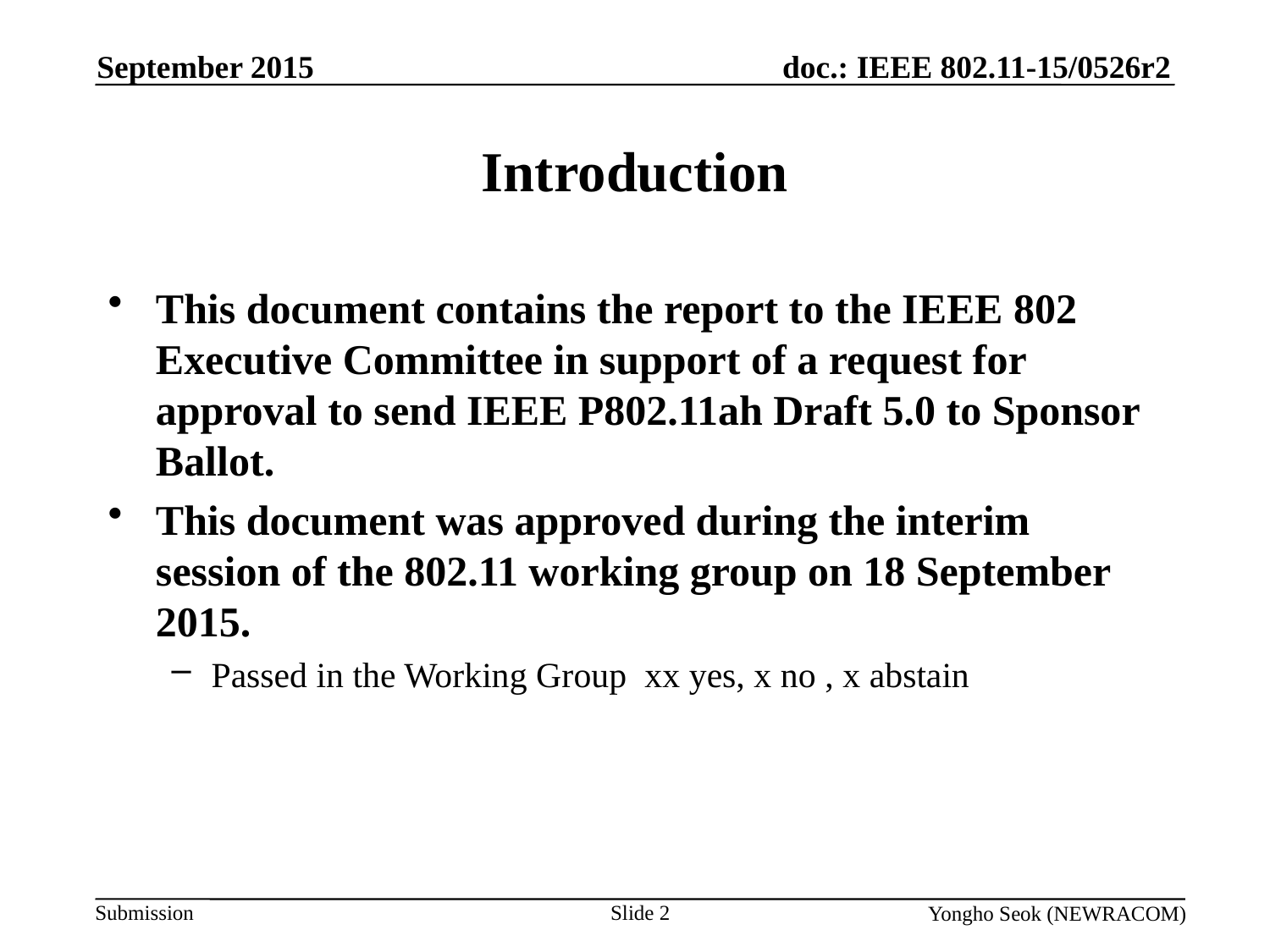

September 2015
# Introduction
This document contains the report to the IEEE 802 Executive Committee in support of a request for approval to send IEEE P802.11ah Draft 5.0 to Sponsor Ballot.
This document was approved during the interim session of the 802.11 working group on 18 September 2015.
Passed in the Working Group  xx yes, x no , x abstain
Slide 2
Yongho Seok (NEWRACOM)